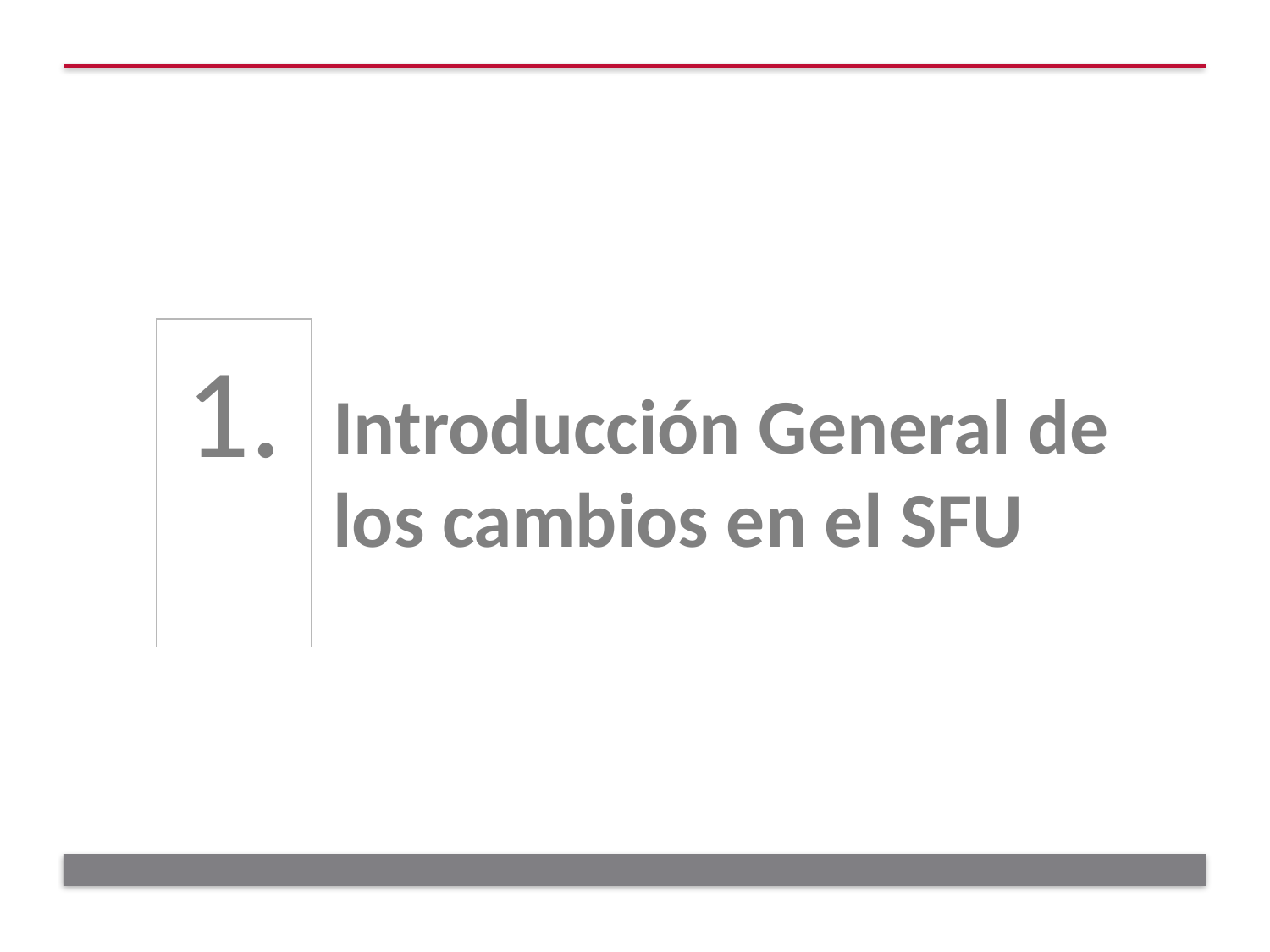

1.

Introducción General de los cambios en el SFU